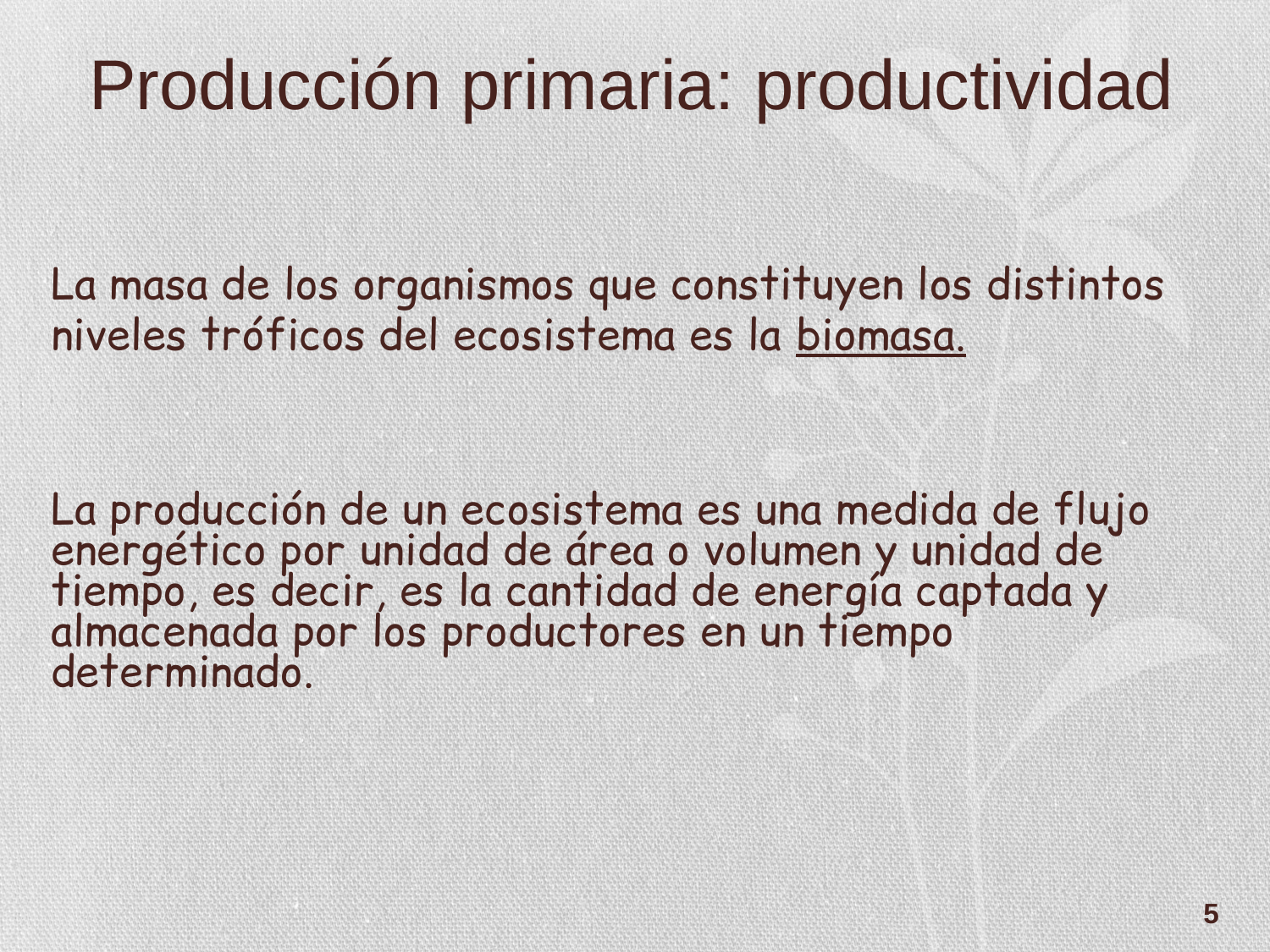

# Producción primaria: productividad

La masa de los organismos que constituyen los distintos niveles tróficos del ecosistema es la biomasa.

La producción de un ecosistema es una medida de flujo energético por unidad de área o volumen y unidad de tiempo, es decir, es la cantidad de energía captada y almacenada por los productores en un tiempo determinado.
5